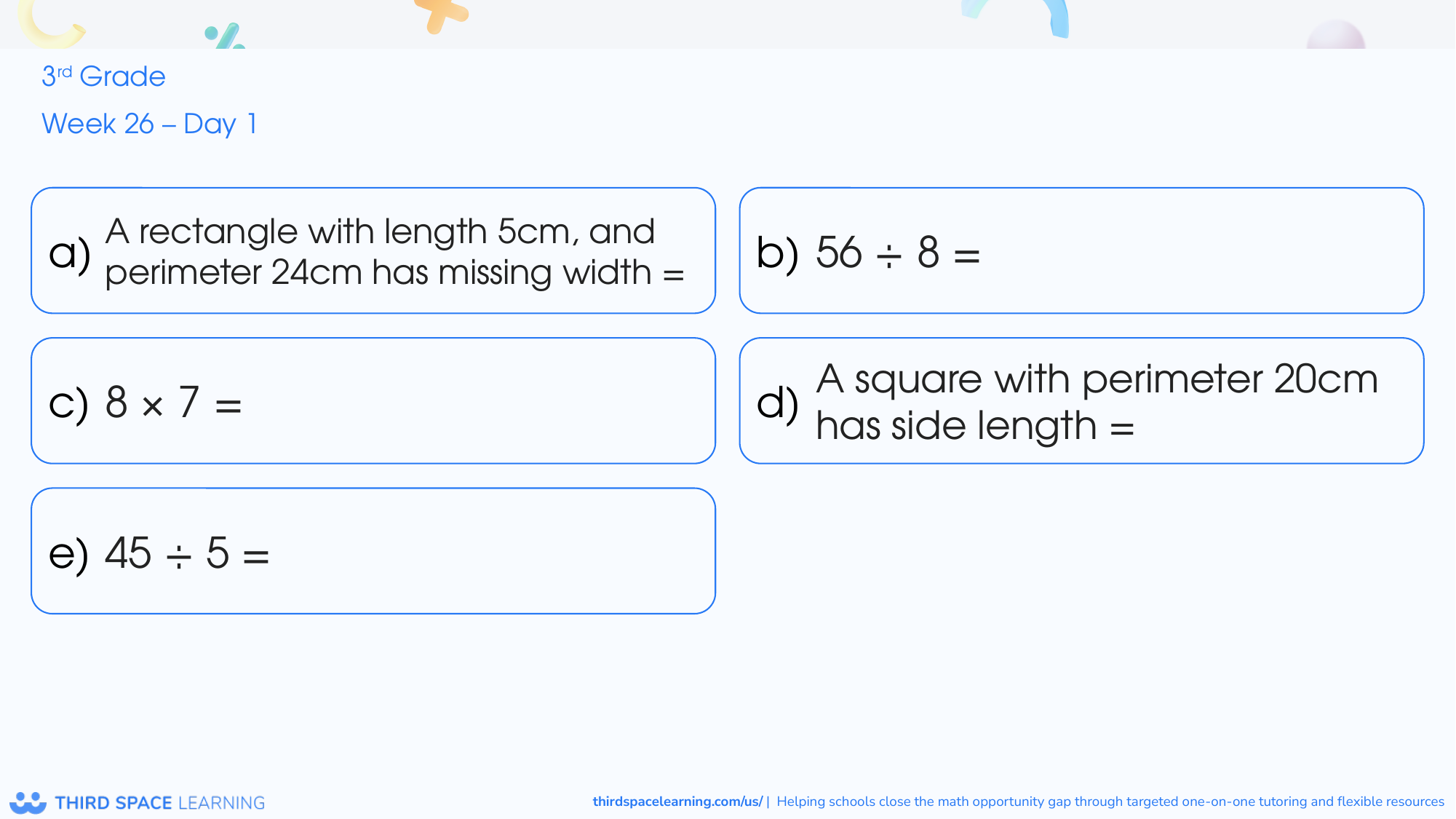

3rd Grade
Week 26 – Day 1
A rectangle with length 5cm, and perimeter 24cm has missing width =
56 ÷ 8 =
8 × 7 =
A square with perimeter 20cm has side length =
45 ÷ 5 =